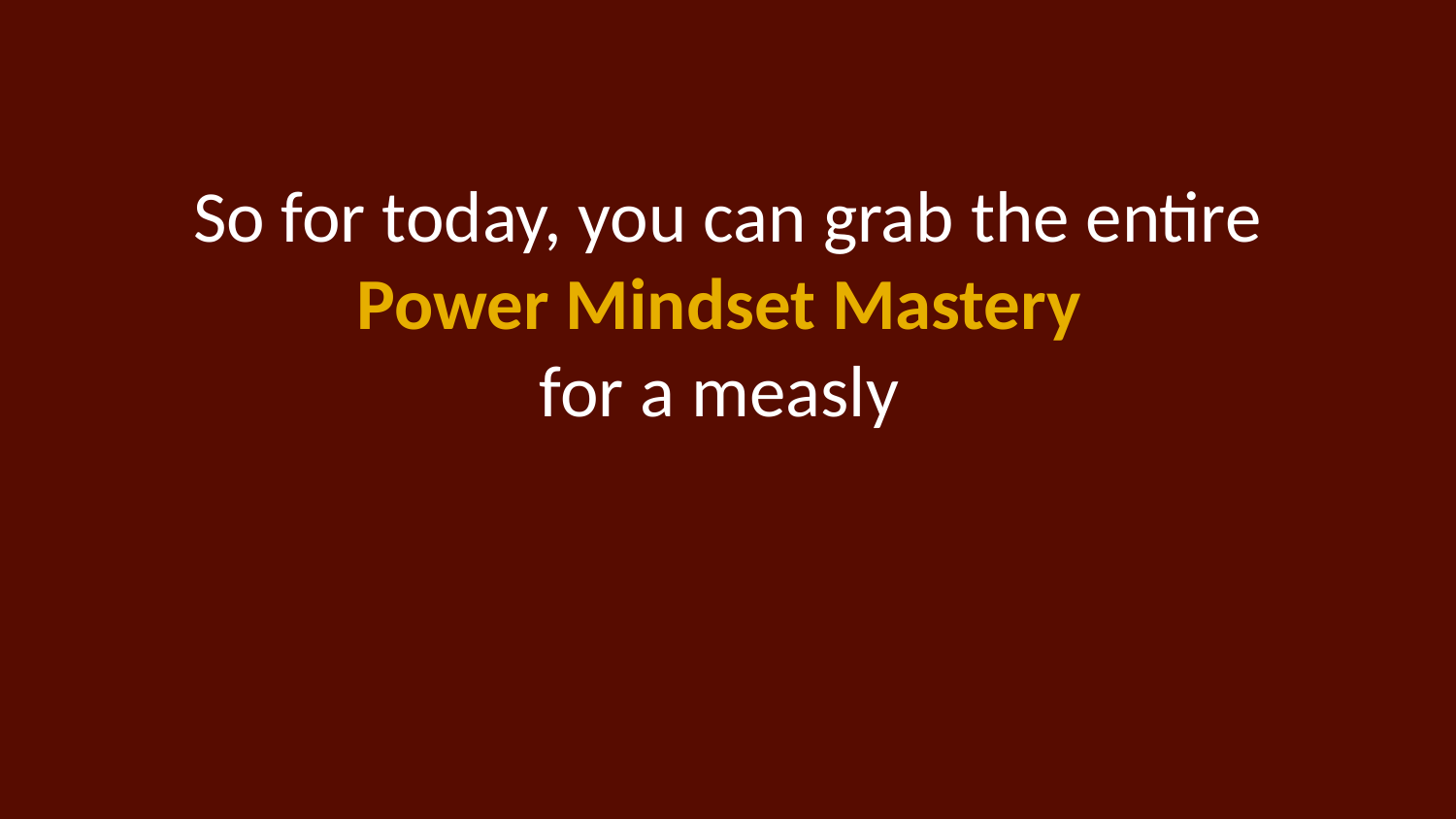

So for today, you can grab the entire Power Mindset Mastery
for a measly